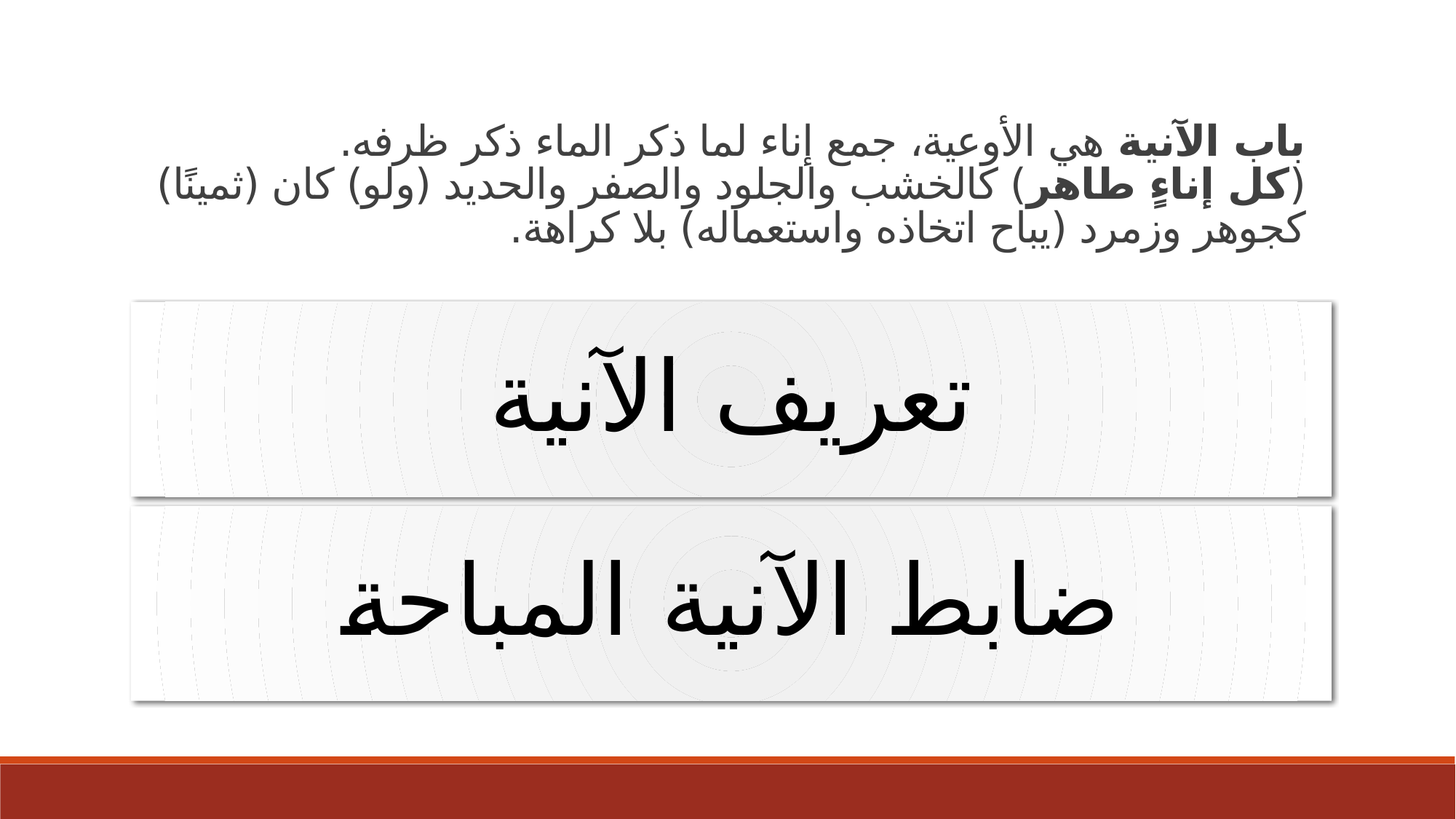

باب الآنية هي الأوعية، جمع إناء لما ذكر الماء ذكر ظرفه.
(كل إناءٍ طاهر) كالخشب والجلود والصفر والحديد (ولو) كان (ثمينًا) كجوهر وزمرد (يباح اتخاذه واستعماله) بلا كراهة.
تعريف الآنية
ضابط الآنية المباحة